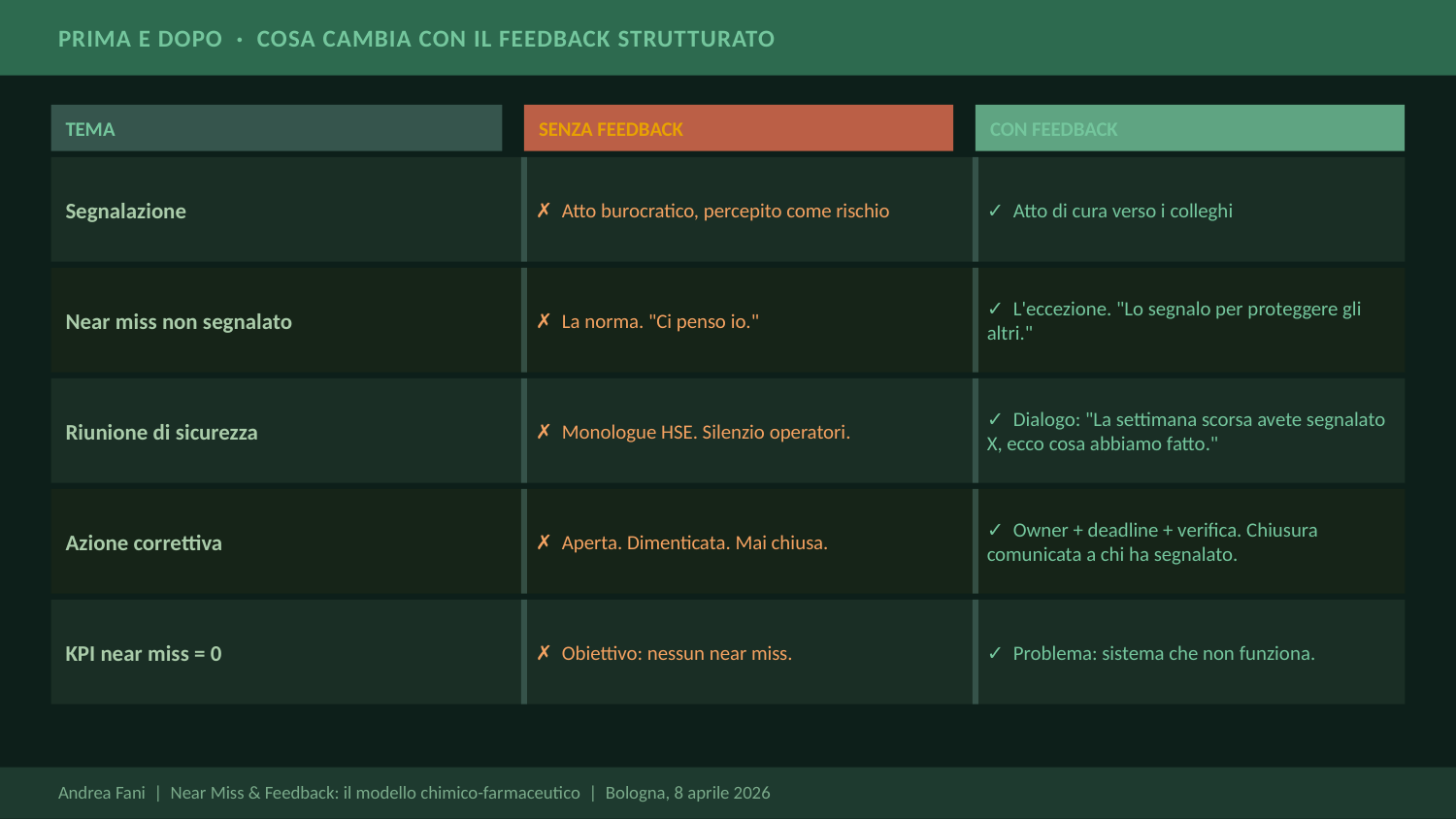

PRIMA E DOPO  ·  COSA CAMBIA CON IL FEEDBACK STRUTTURATO

TEMA
SENZA FEEDBACK
CON FEEDBACK

Segnalazione
✗  Atto burocratico, percepito come rischio
✓  Atto di cura verso i colleghi

Near miss non segnalato
✗  La norma. "Ci penso io."
✓  L'eccezione. "Lo segnalo per proteggere gli altri."

Riunione di sicurezza
✗  Monologue HSE. Silenzio operatori.
✓  Dialogo: "La settimana scorsa avete segnalato X, ecco cosa abbiamo fatto."

Azione correttiva
✗  Aperta. Dimenticata. Mai chiusa.
✓  Owner + deadline + verifica. Chiusura comunicata a chi ha segnalato.

KPI near miss = 0
✗  Obiettivo: nessun near miss.
✓  Problema: sistema che non funziona.

Andrea Fani  |  Near Miss & Feedback: il modello chimico-farmaceutico  |  Bologna, 8 aprile 2026